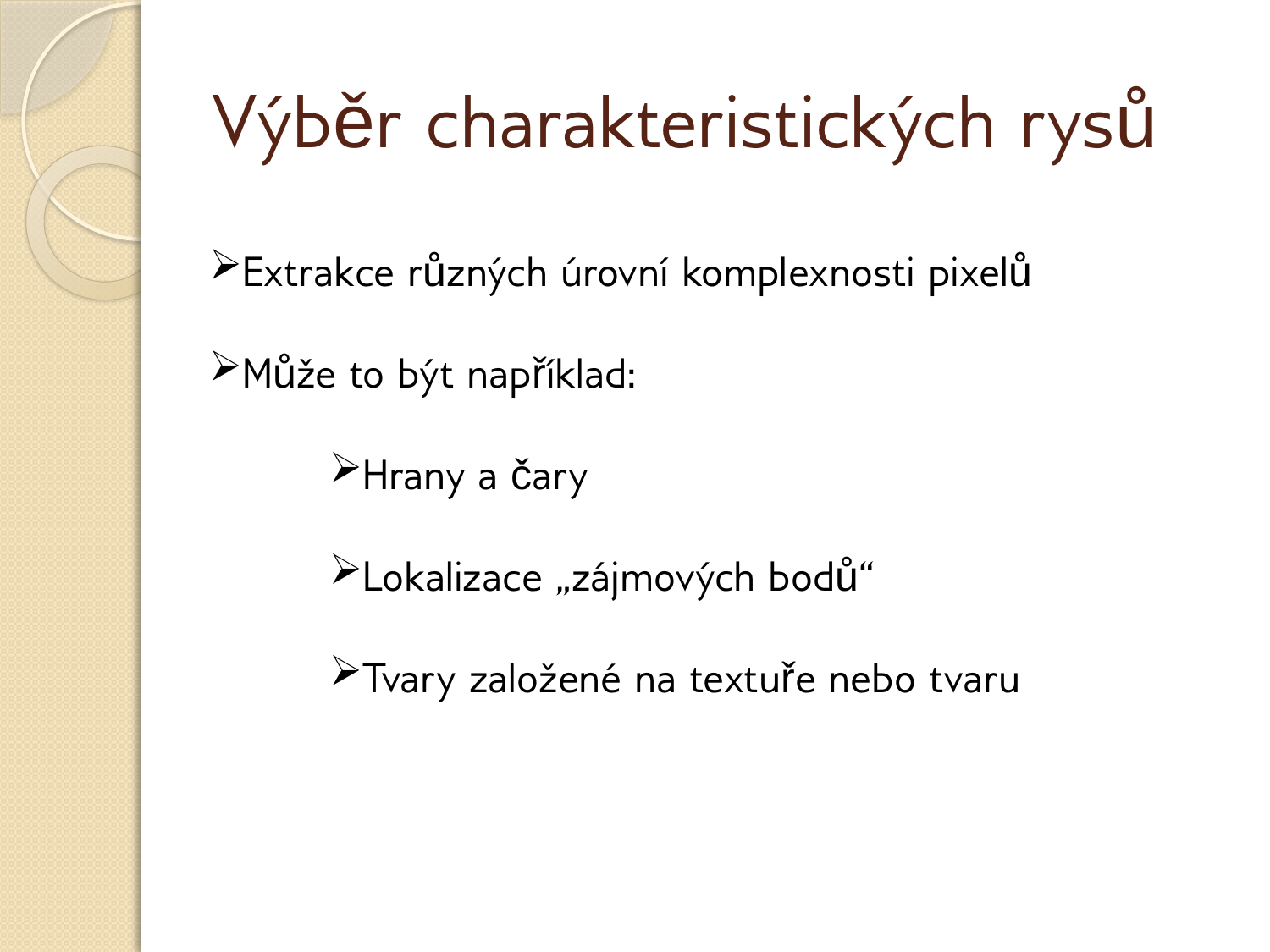

# Výběr charakteristických rysů
Extrakce různých úrovní komplexnosti pixelů

Může to být například:

Hrany a čary

Lokalizace „zájmových bodů“

Tvary založené na textuře nebo tvaru